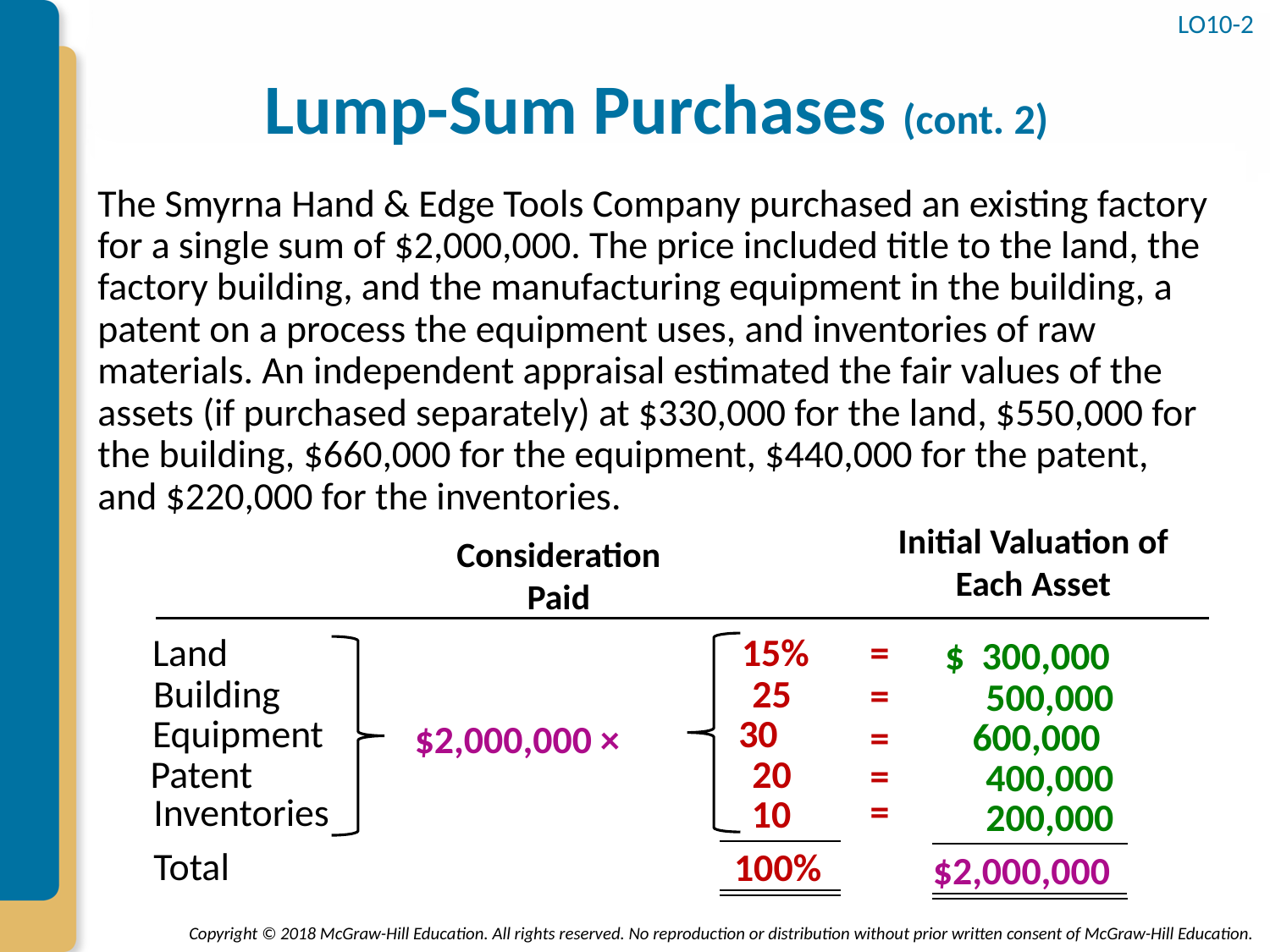

LO10-2
# Lump-Sum Purchases (cont. 2)
The Smyrna Hand & Edge Tools Company purchased an existing factory for a single sum of $2,000,000. The price included title to the land, the factory building, and the manufacturing equipment in the building, a patent on a process the equipment uses, and inventories of raw materials. An independent appraisal estimated the fair values of the assets (if purchased separately) at $330,000 for the land, $550,000 for the building, $660,000 for the equipment, $440,000 for the patent, and $220,000 for the inventories.
Initial Valuation of Each Asset
Consideration Paid
Land
    15%
 =
$  300,000

Building
25
 =
500,000
Equipment
       30
       600,000
 =
$2,000,000 ×
Patent
20
 =
400,000
 =
Inventories
10
200,000
Total
100%
$2,000,000